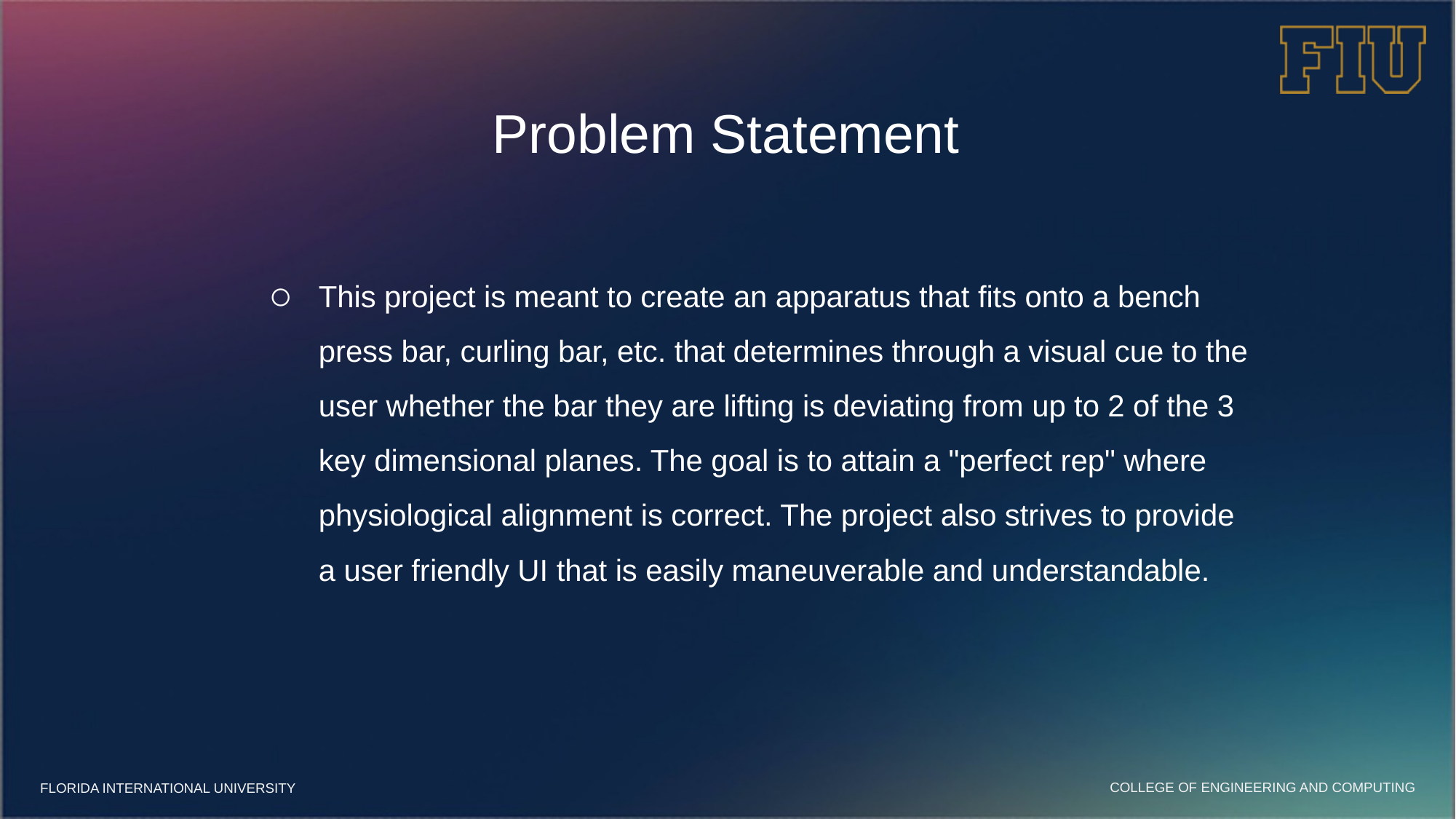

# Problem Statement

This project is meant to create an apparatus that fits onto a bench press bar, curling bar, etc. that determines through a visual cue to the user whether the bar they are lifting is deviating from up to 2 of the 3 key dimensional planes. The goal is to attain a "perfect rep" where physiological alignment is correct. The project also strives to provide a user friendly UI that is easily maneuverable and understandable.